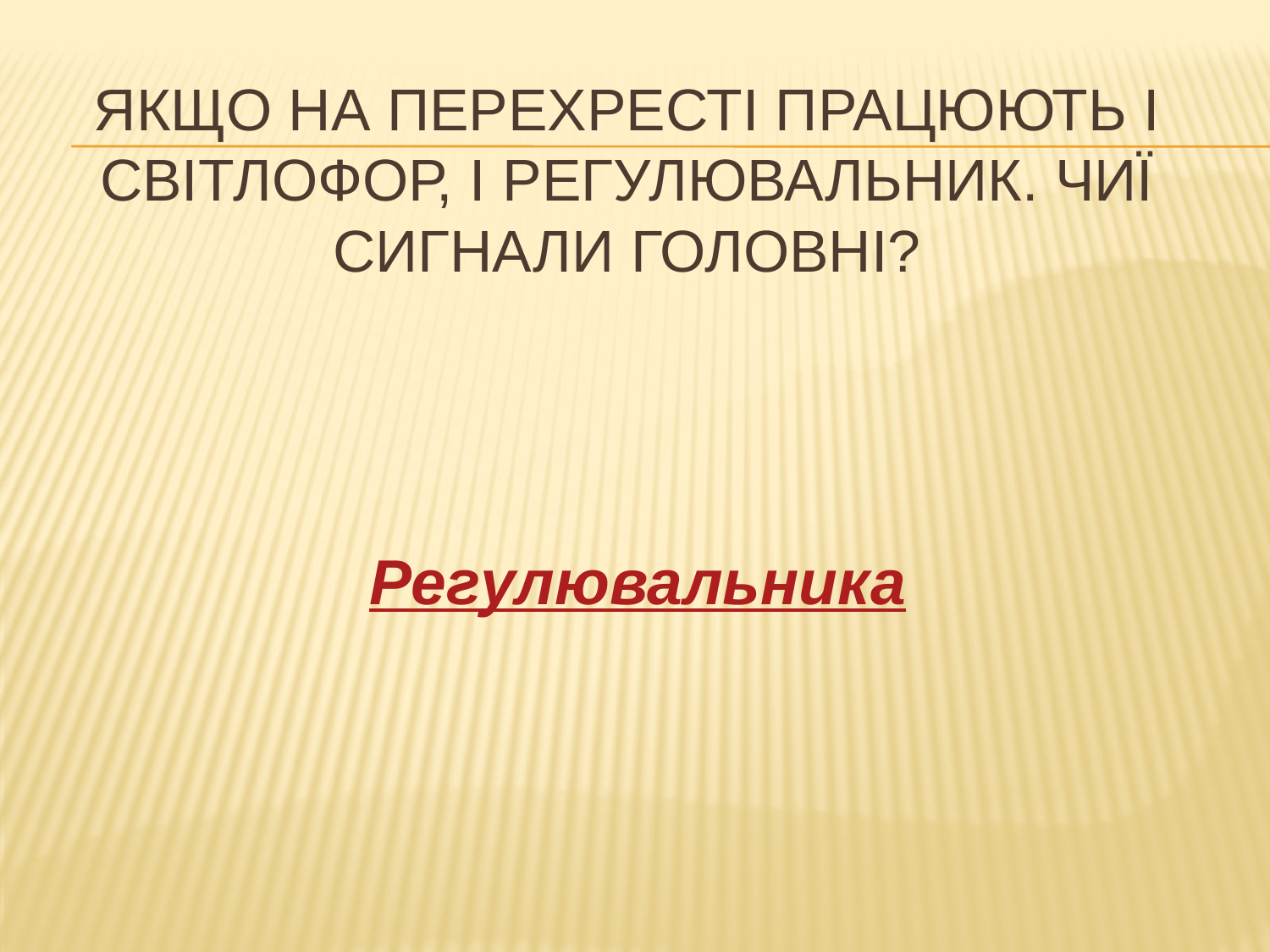

# Якщо на перехресті працюють і світлофор, і регулювальник. Чиї сигнали головні?

Регулювальника